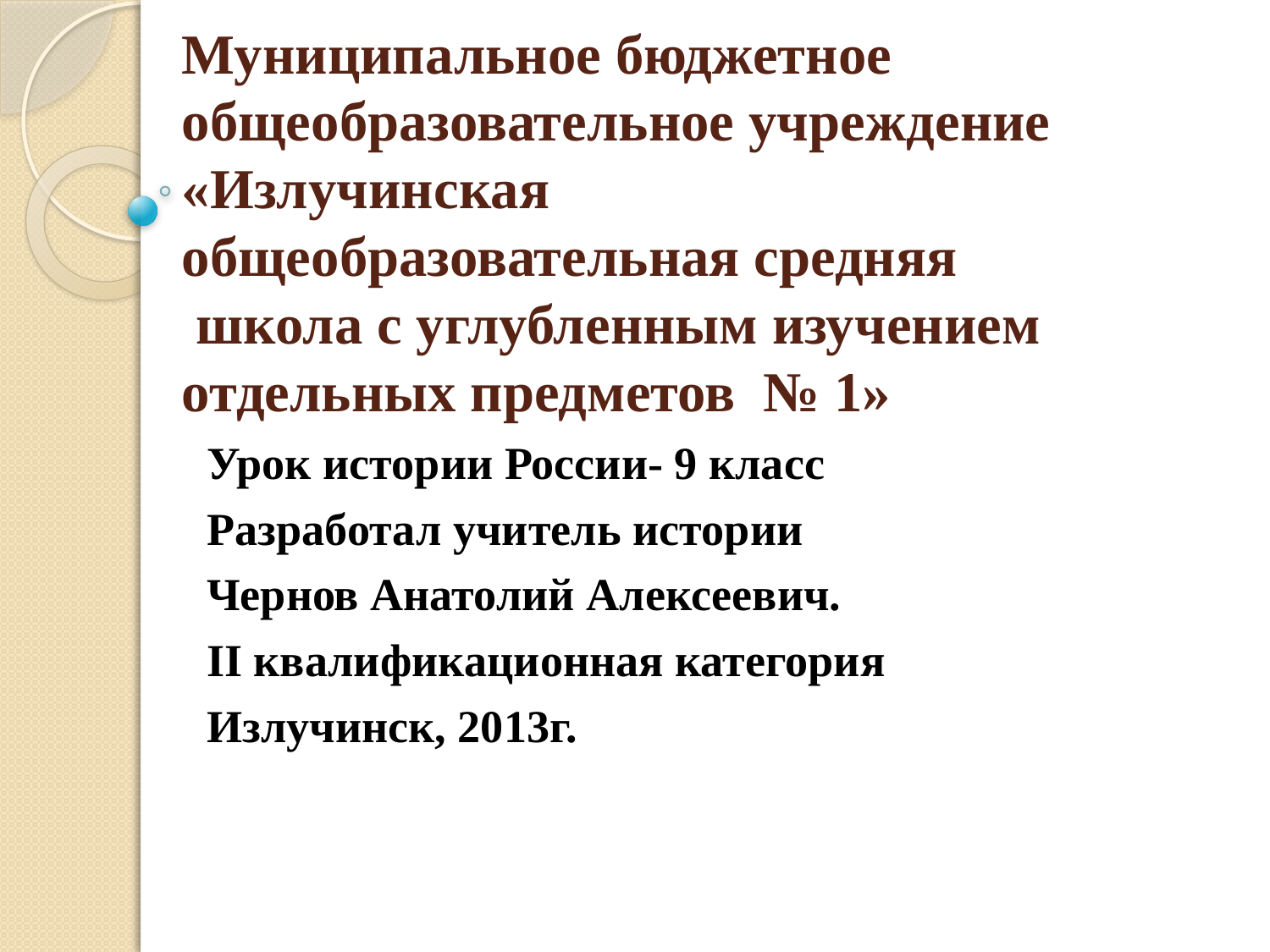

# Муниципальное бюджетное общеобразовательное учреждение «Излучинская общеобразовательная средняя школа с углубленным изучением отдельных предметов  № 1»
Урок истории России- 9 класс
Разработал учитель истории
Чернов Анатолий Алексеевич.
II квалификационная категория
Излучинск, 2013г.